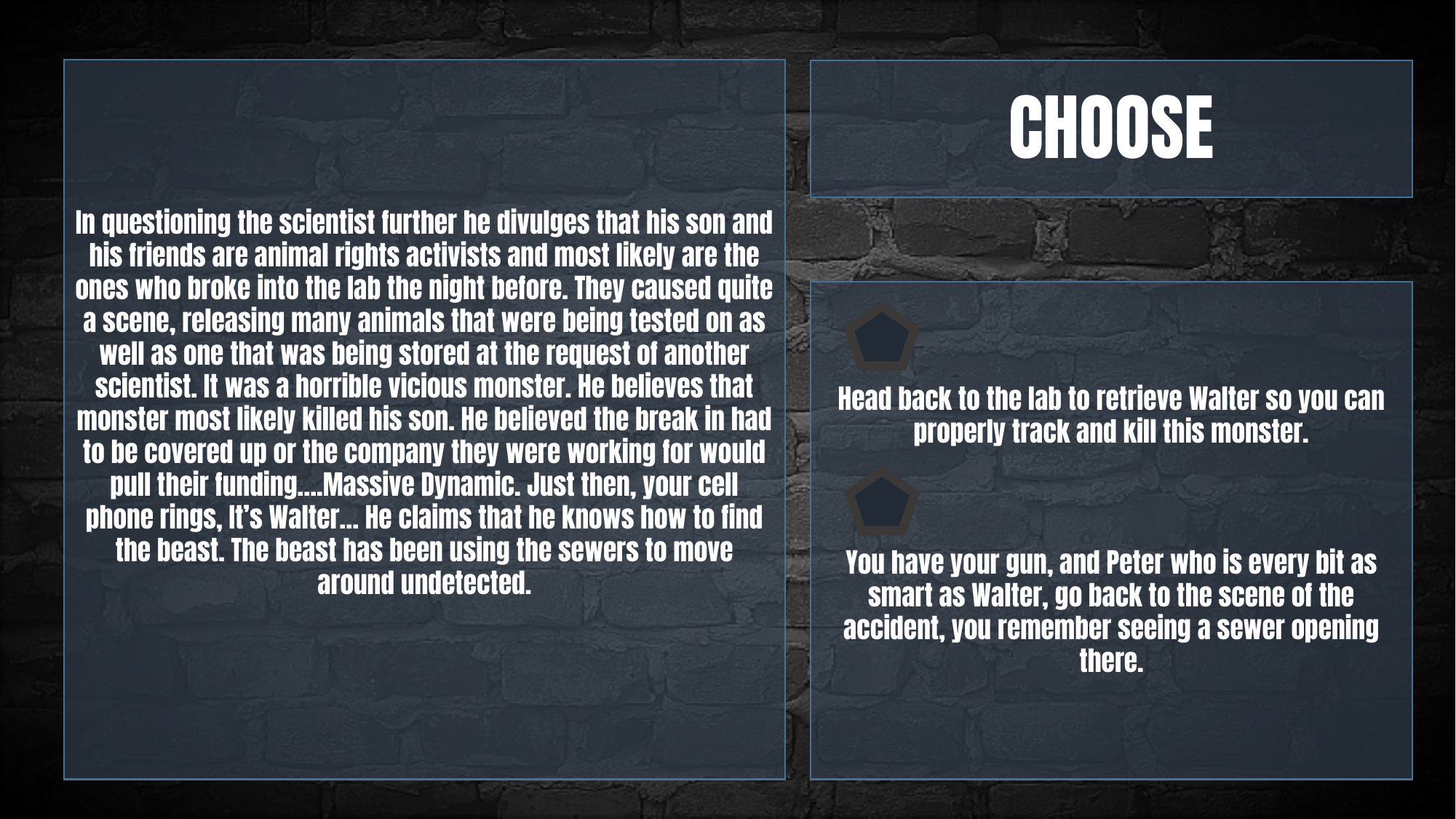

In questioning the scientist further he divulges that his son and his friends are animal rights activists and most likely are the ones who broke into the lab the night before. They caused quite a scene, releasing many animals that were being tested on as well as one that was being stored at the request of another scientist. It was a horrible vicious monster. He believes that monster most likely killed his son. He believed the break in had to be covered up or the company they were working for would pull their funding….Massive Dynamic. Just then, your cell phone rings, It’s Walter… He claims that he knows how to find the beast. The beast has been using the sewers to move around undetected.

CHOOSE
Head back to the lab to retrieve Walter so you can properly track and kill this monster.

You have your gun, and Peter who is every bit as smart as Walter, go back to the scene of the accident, you remember seeing a sewer opening there.